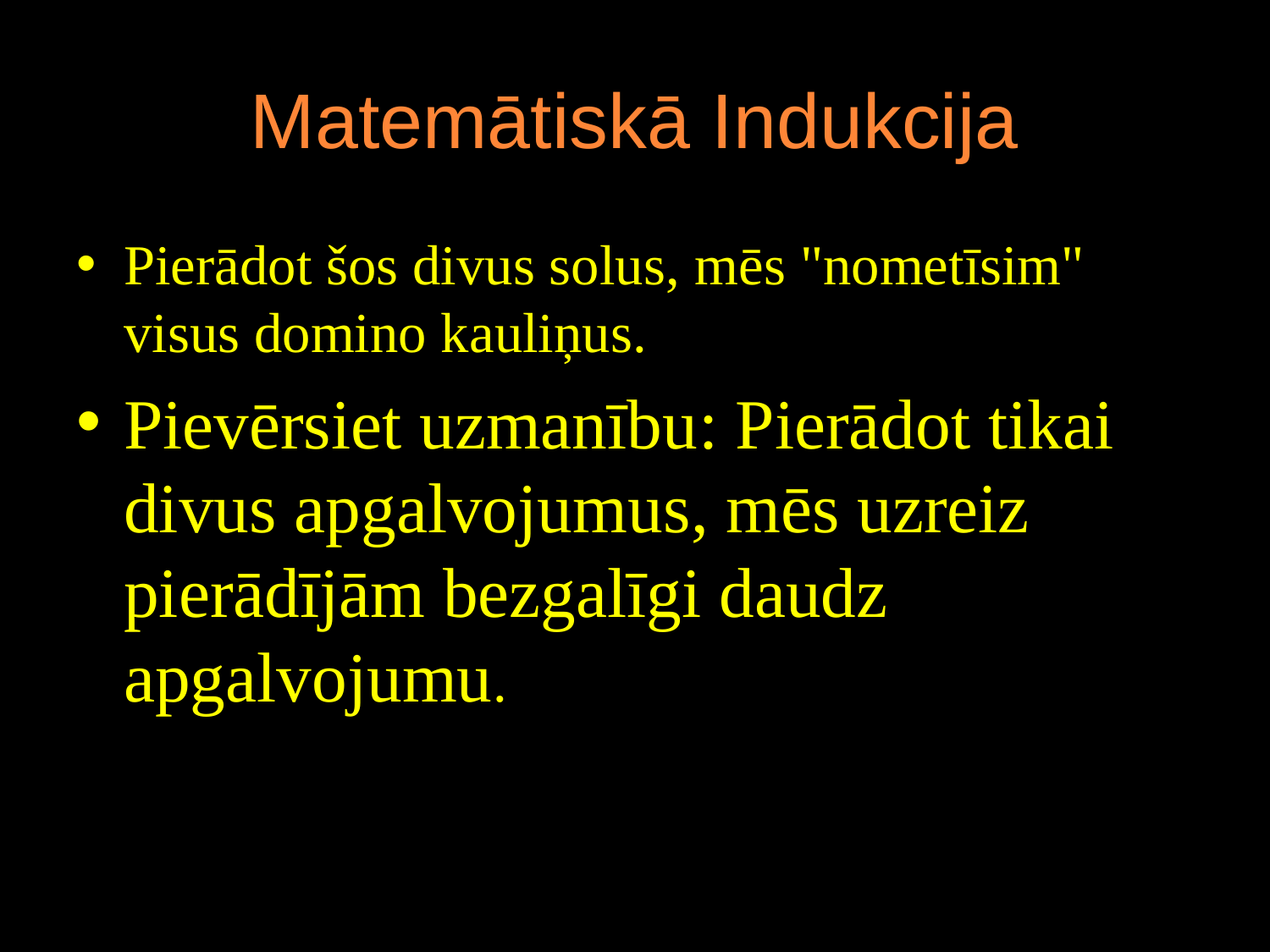

# Matemātiskā Indukcija
Pierādot šos divus solus, mēs "nometīsim" visus domino kauliņus.
Pievērsiet uzmanību: Pierādot tikai divus apgalvojumus, mēs uzreiz pierādījām bezgalīgi daudz apgalvojumu.